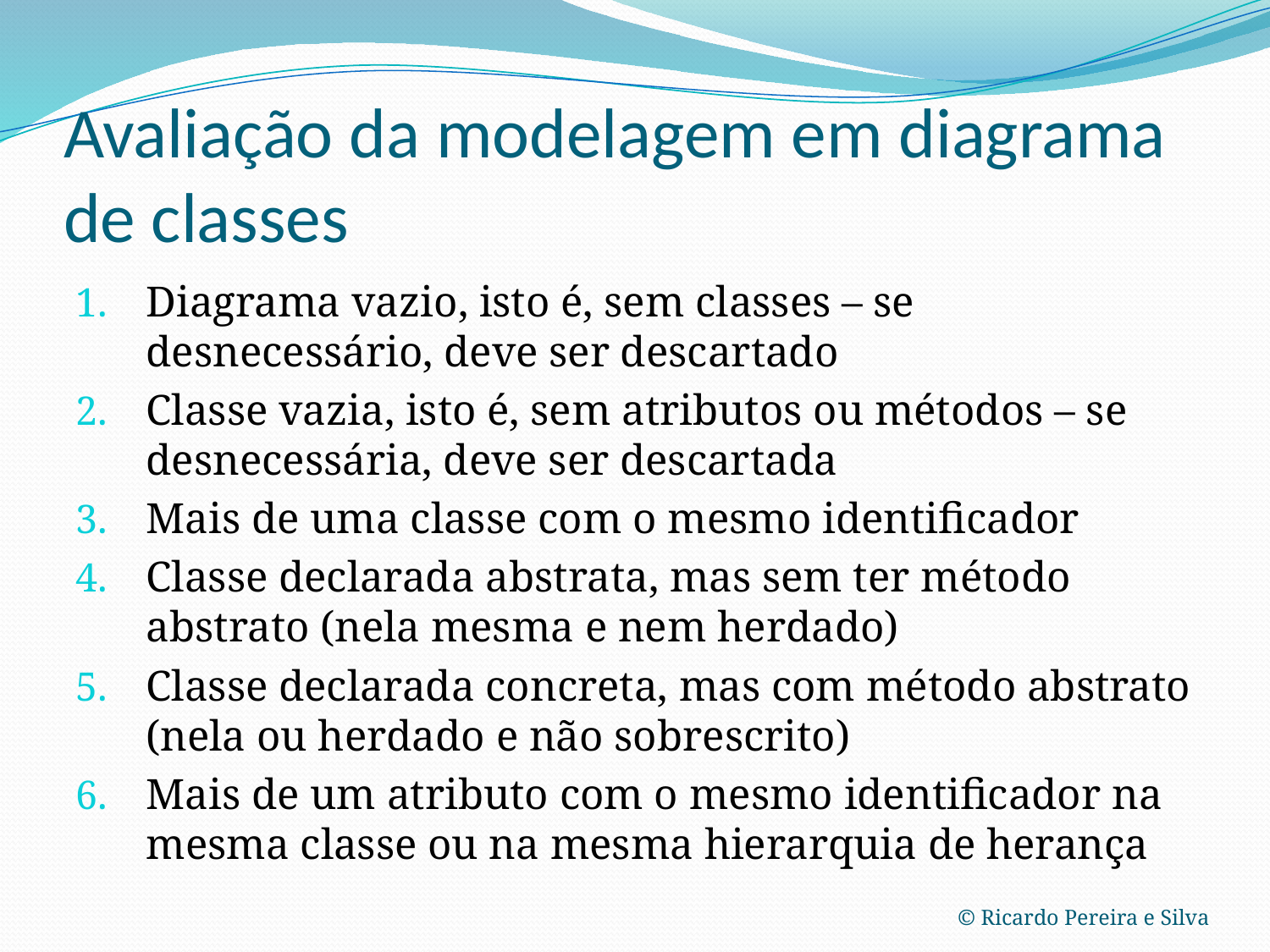

# Avaliação da modelagem em diagrama de classes
Diagrama vazio, isto é, sem classes – se desnecessário, deve ser descartado
Classe vazia, isto é, sem atributos ou métodos – se desnecessária, deve ser descartada
Mais de uma classe com o mesmo identificador
Classe declarada abstrata, mas sem ter método abstrato (nela mesma e nem herdado)
Classe declarada concreta, mas com método abstrato (nela ou herdado e não sobrescrito)
Mais de um atributo com o mesmo identificador na mesma classe ou na mesma hierarquia de herança
© Ricardo Pereira e Silva